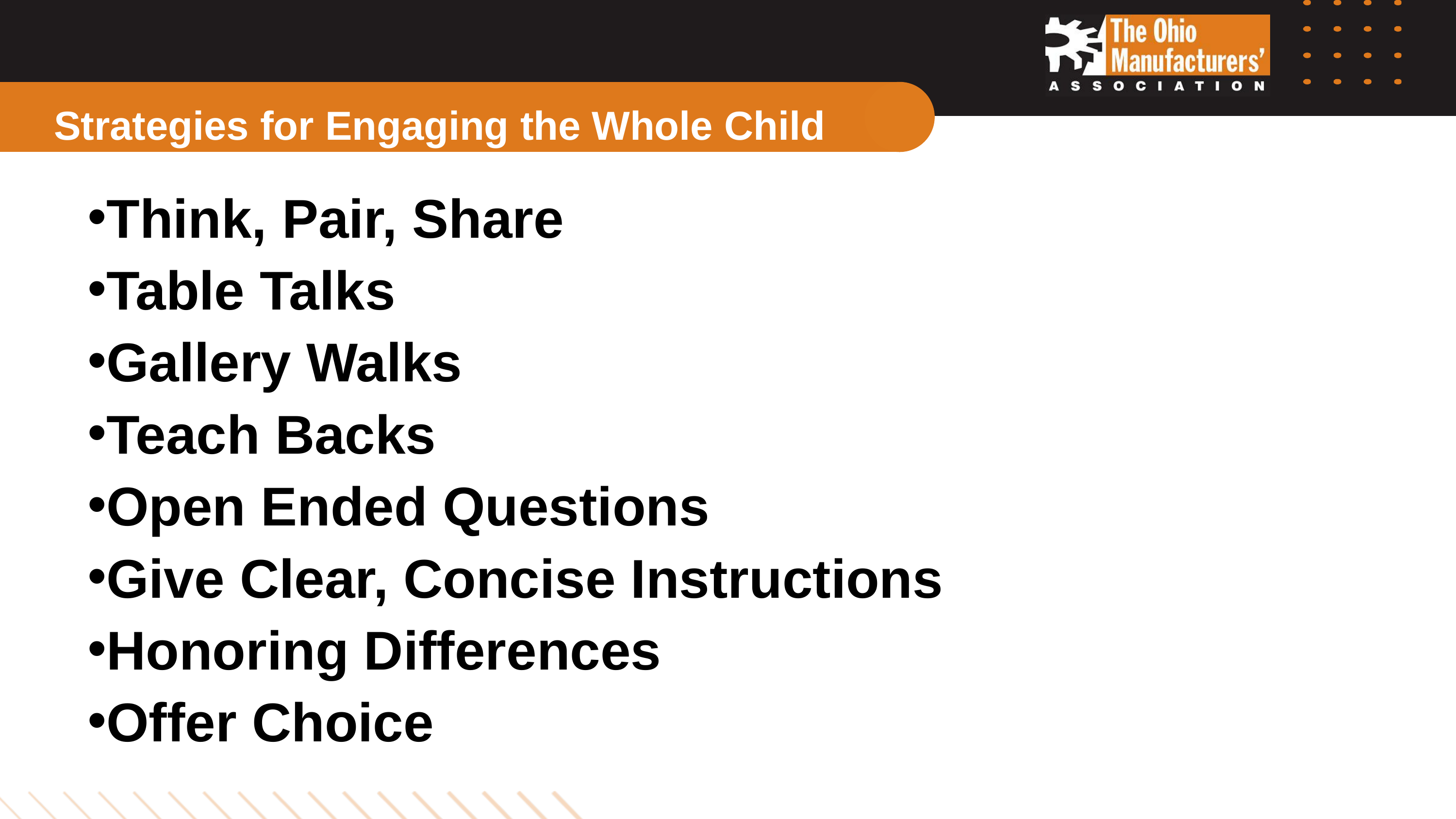

Strategies for Engaging the Whole Child
Think, Pair, Share
Table Talks
Gallery Walks
Teach Backs
Open Ended Questions
Give Clear, Concise Instructions
Honoring Differences
Offer Choice